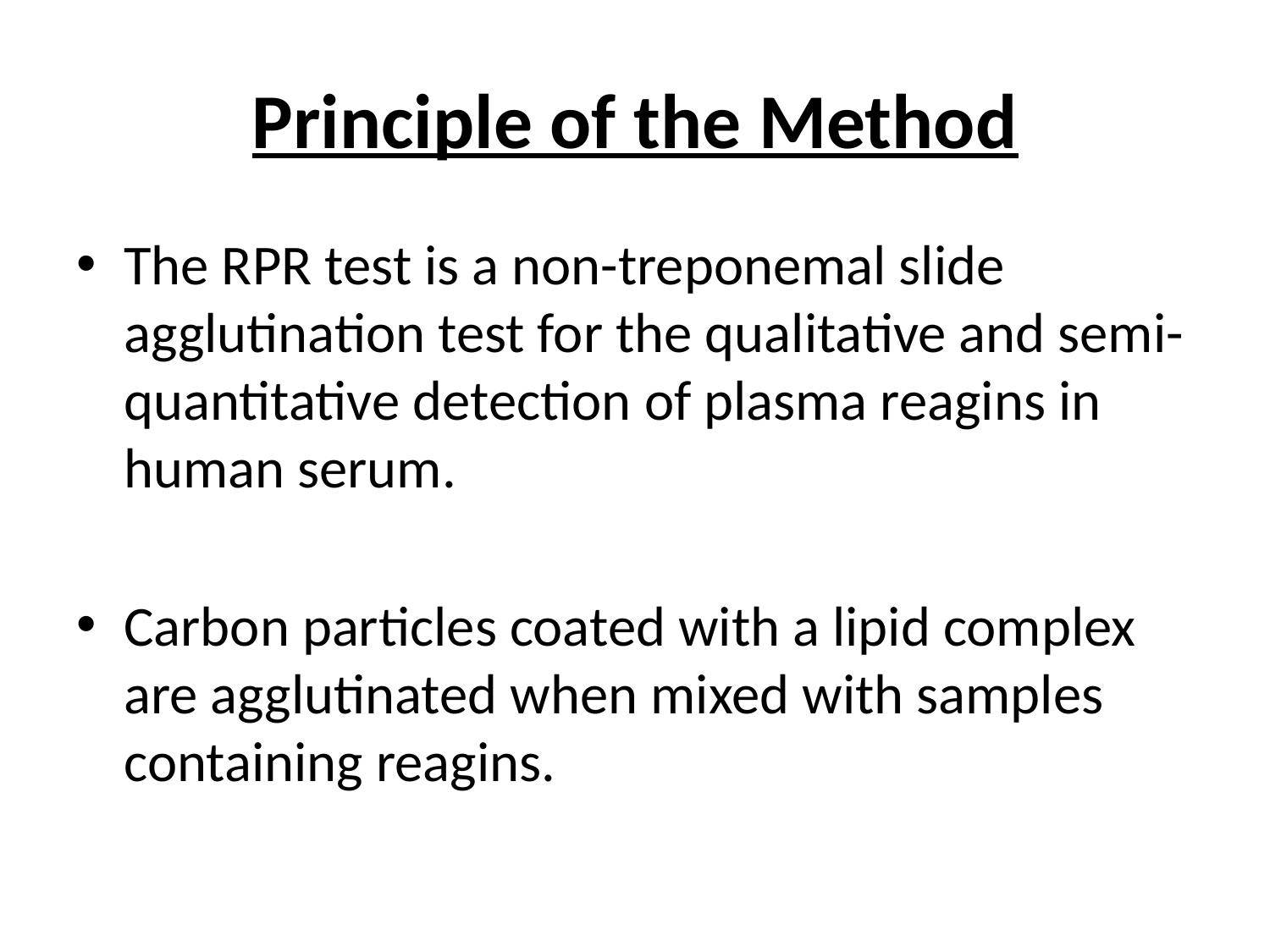

# Principle of the Method
The RPR test is a non-treponemal slide agglutination test for the qualitative and semi-quantitative detection of plasma reagins in human serum.

Carbon particles coated with a lipid complex are agglutinated when mixed with samples containing reagins.